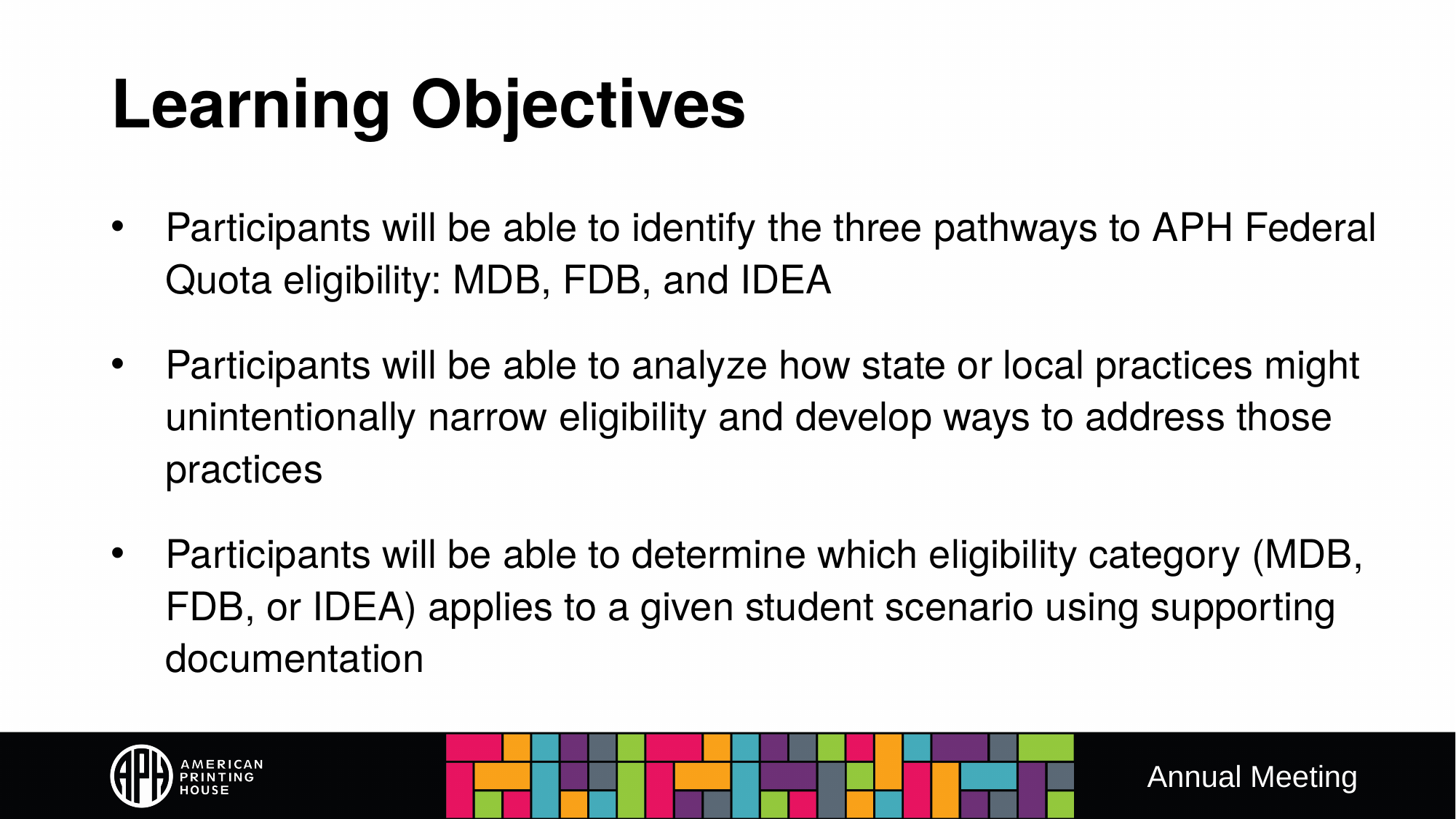

# Learning Objectives
Participants will be able to identify the three pathways to APH Federal Quota eligibility: MDB, FDB, and IDEA
Participants will be able to analyze how state or local practices might unintentionally narrow eligibility and develop ways to address those practices
Participants will be able to determine which eligibility category (MDB, FDB, or IDEA) applies to a given student scenario using supporting documentation